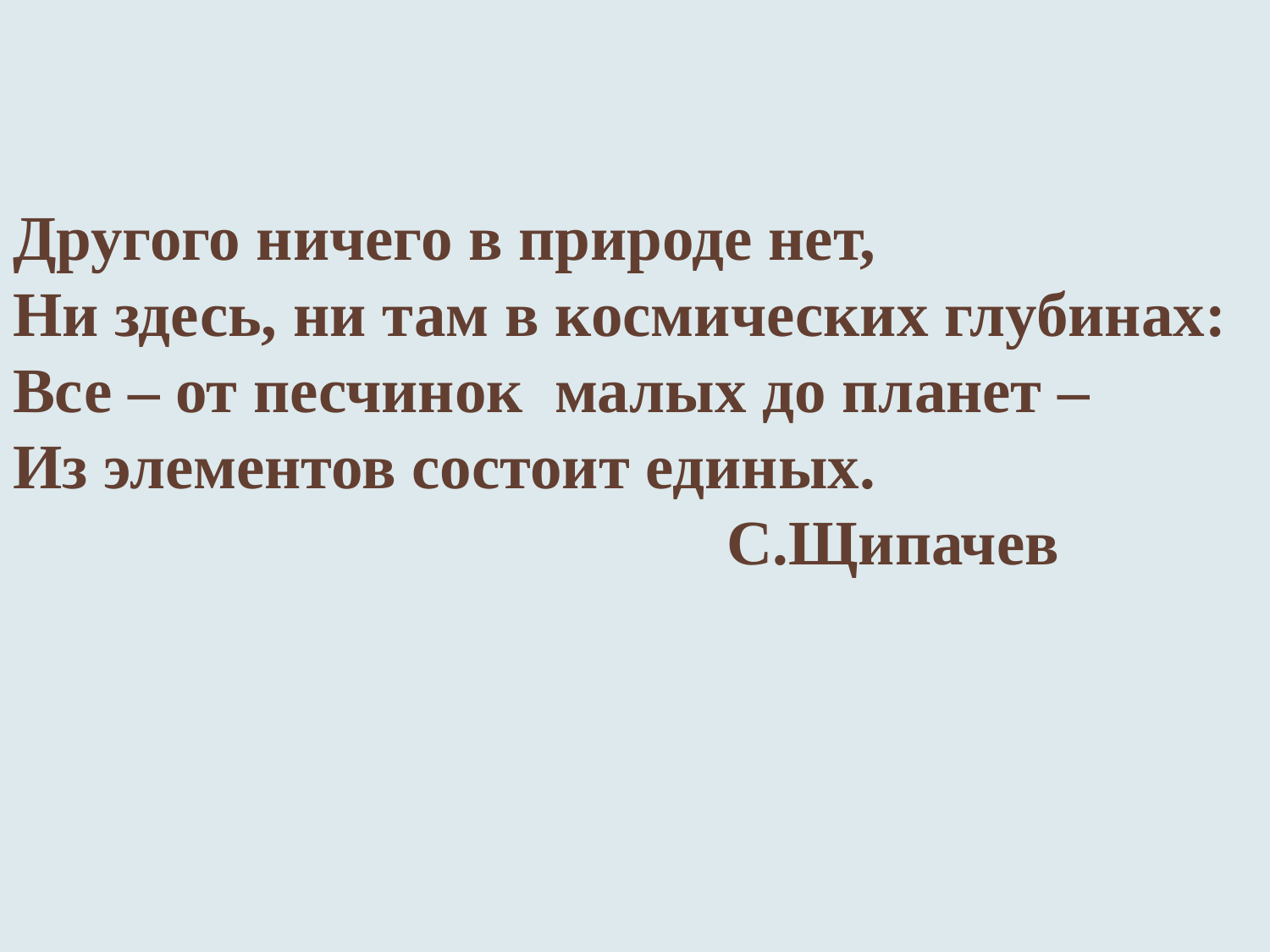

Другого ничего в природе нет,
Ни здесь, ни там в космических глубинах:
Все – от песчинок  малых до планет –
Из элементов состоит единых.
                                             С.Щипачев